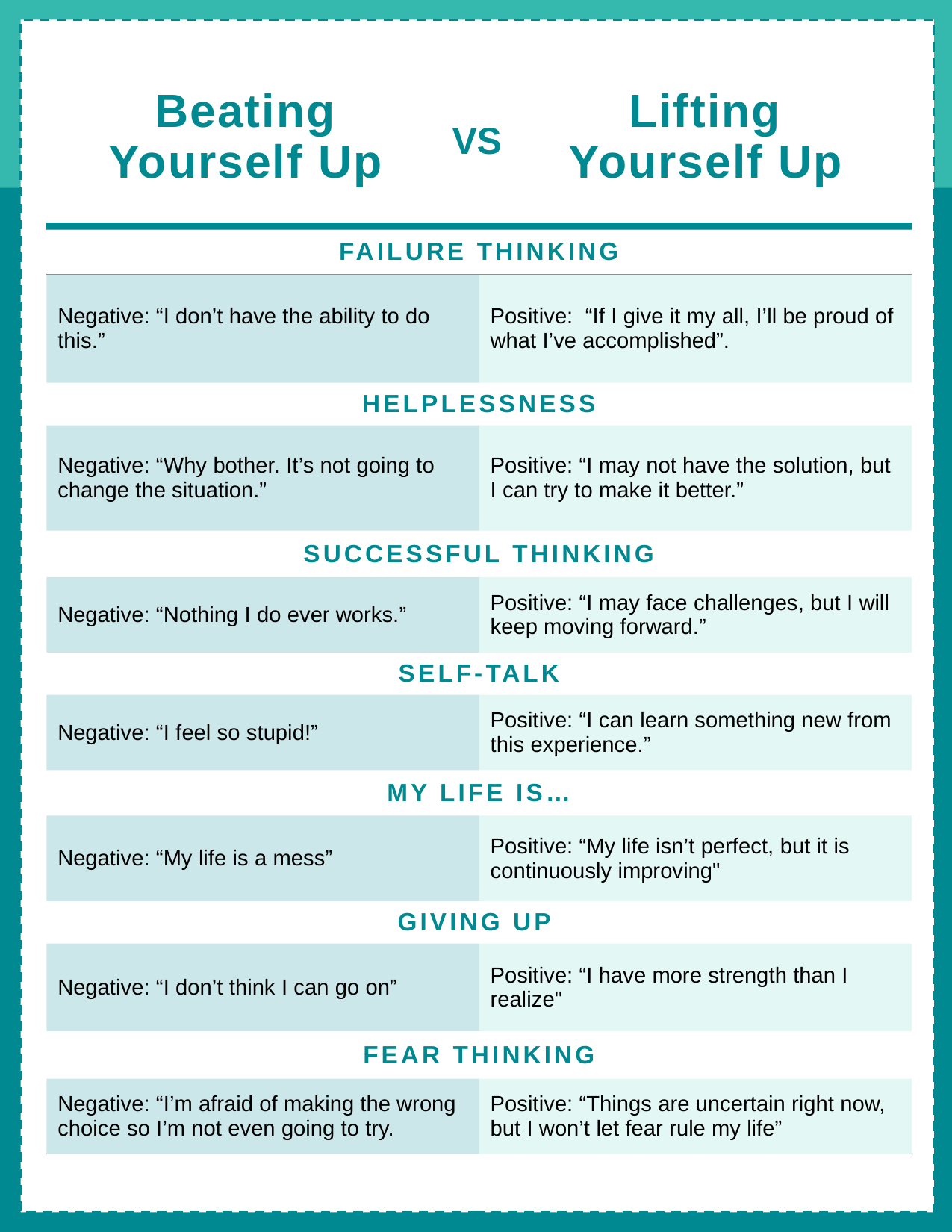

VS
# Beating Yourself Up
Lifting Yourself Up
| FAILURE THINKING |  |
| --- | --- |
| Negative: “I don’t have the ability to do this.” | Positive: “If I give it my all, I’ll be proud of what I’ve accomplished”. |
| HELPLESSNESS |  |
| Negative: “Why bother. It’s not going to change the situation.” | Positive: “I may not have the solution, but I can try to make it better.” |
| SUCCESSFUL THINKING |  |
| Negative: “Nothing I do ever works.” | Positive: “I may face challenges, but I will keep moving forward.” |
| SELF-TALK |  |
| Negative: “I feel so stupid!” | Positive: “I can learn something new from this experience.” |
| MY LIFE IS… |  |
| Negative: “My life is a mess” | Positive: “My life isn’t perfect, but it is continuously improving" |
| GIVING UP |  |
| Negative: “I don’t think I can go on” | Positive: “I have more strength than I realize" |
| FEAR THINKING |  |
| Negative: “I’m afraid of making the wrong choice so I’m not even going to try. | Positive: “Things are uncertain right now, but I won’t let fear rule my life” |